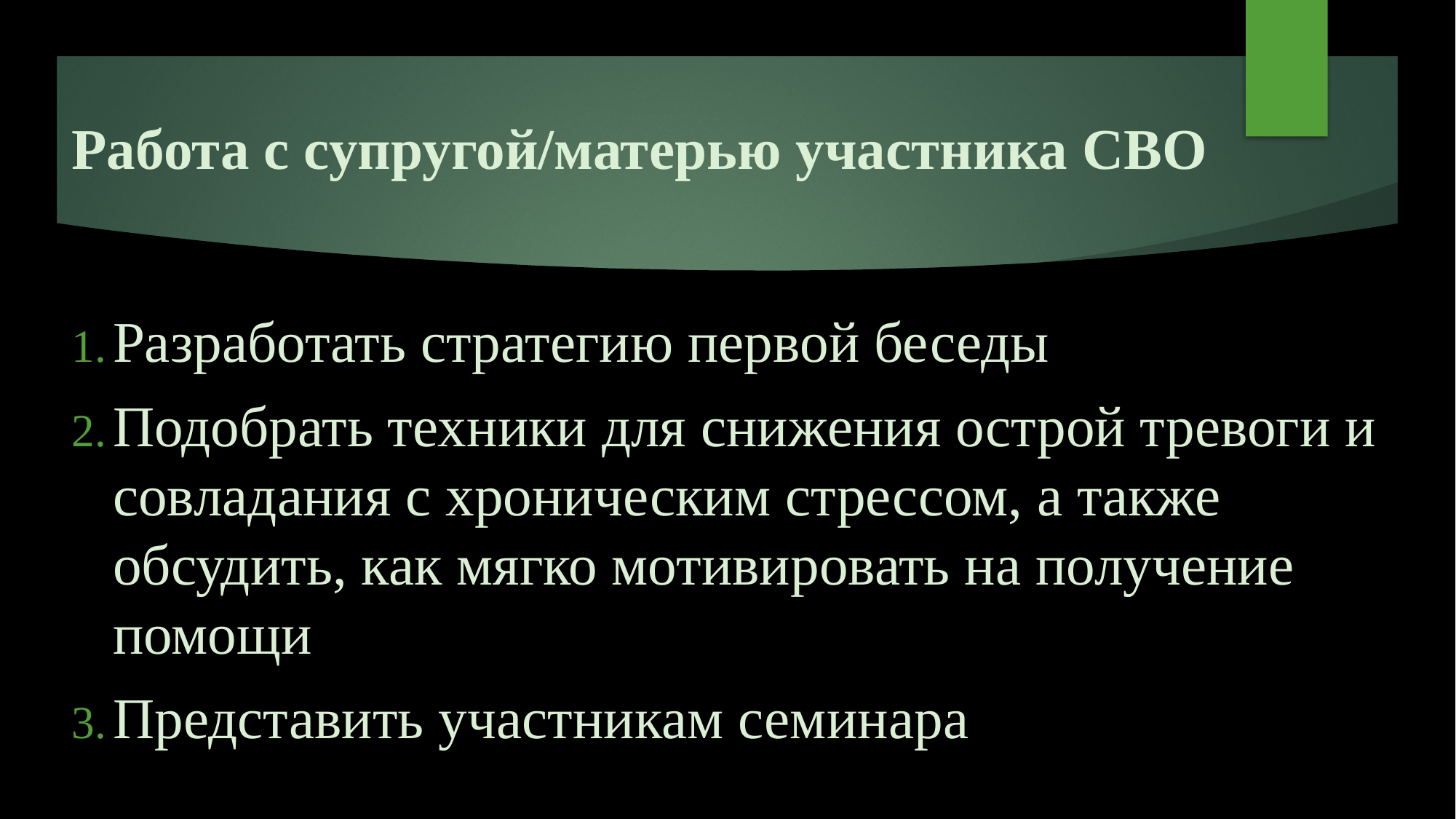

# Работа с супругой/матерью участника СВО
Разработать стратегию первой беседы
Подобрать техники для снижения острой тревоги и совладания с хроническим стрессом, а также обсудить, как мягко мотивировать на получение помощи
Представить участникам семинара